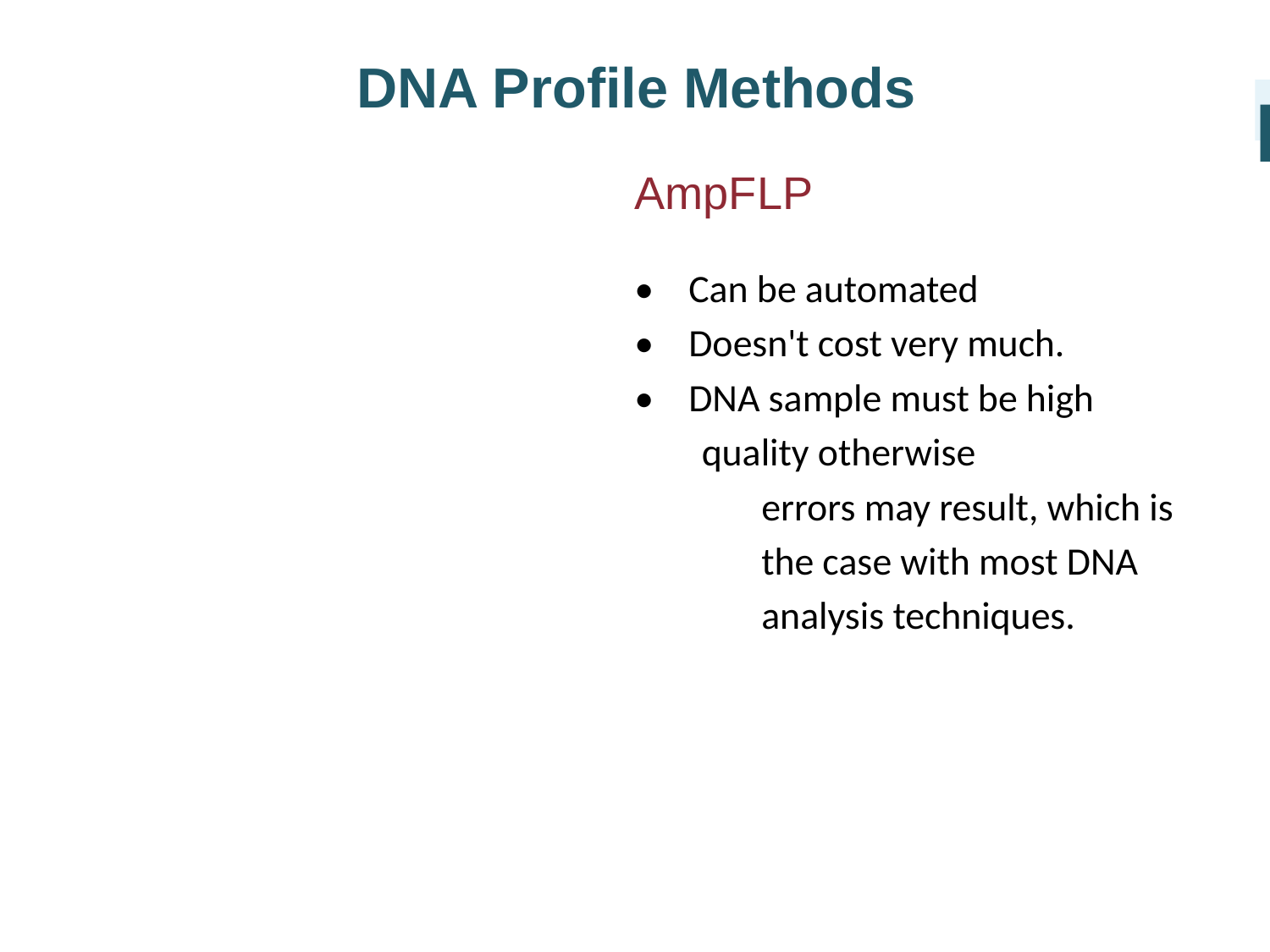

DNA Profile Methods
I
AmpFLP
•    Can be automated
•    Doesn't cost very much.
•    DNA sample must be high quality otherwise
errors may result, which is the case with most DNA analysis techniques.